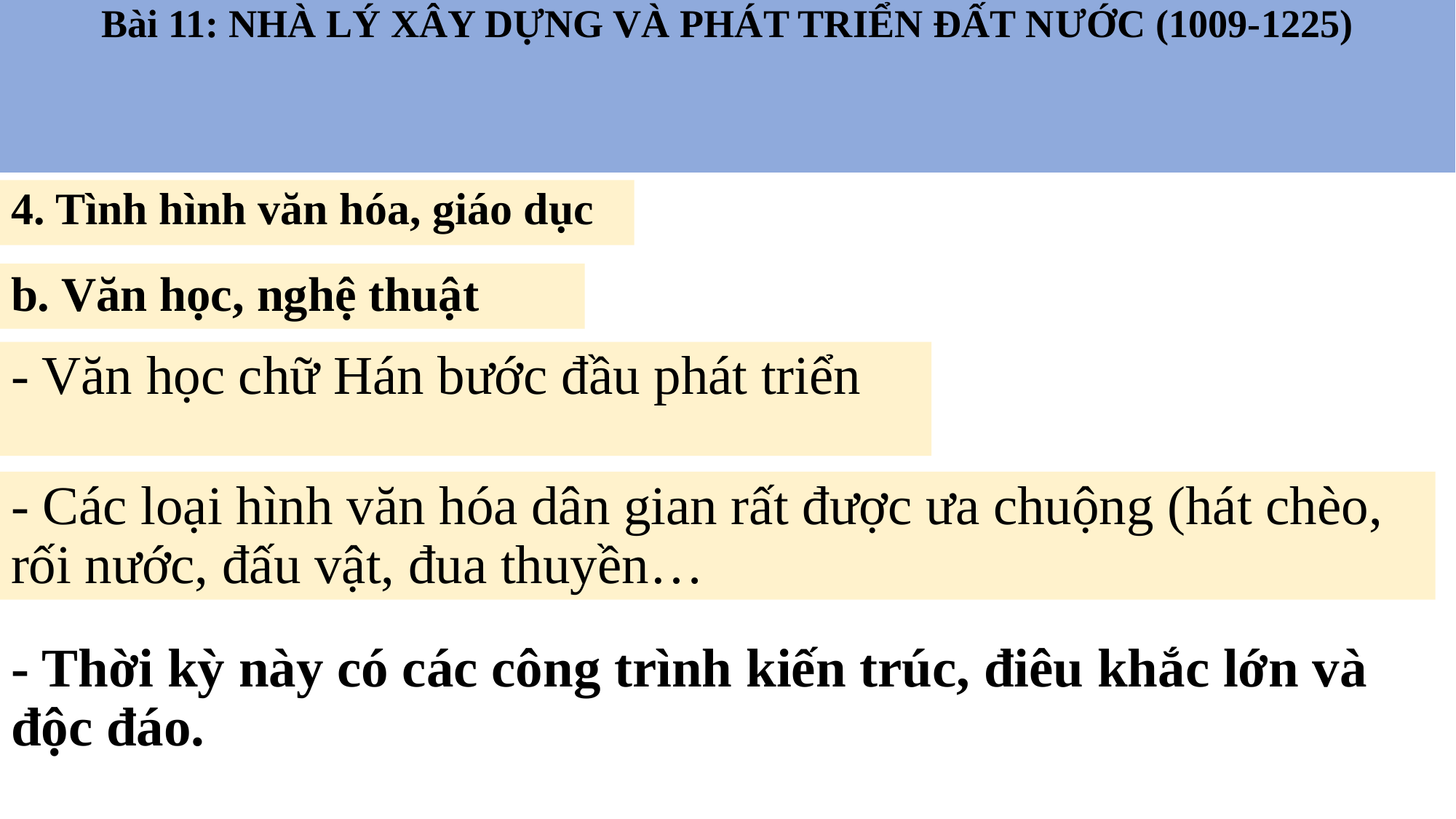

Bài 11: NHÀ LÝ XÂY DỰNG VÀ PHÁT TRIỂN ĐẤT NƯỚC (1009-1225)
4. Tình hình văn hóa, giáo dục
b. Văn học, nghệ thuật
- Văn học chữ Hán bước đầu phát triển
- Các loại hình văn hóa dân gian rất được ưa chuộng (hát chèo, rối nước, đấu vật, đua thuyền…
- Thời kỳ này có các công trình kiến trúc, điêu khắc lớn và độc đáo.